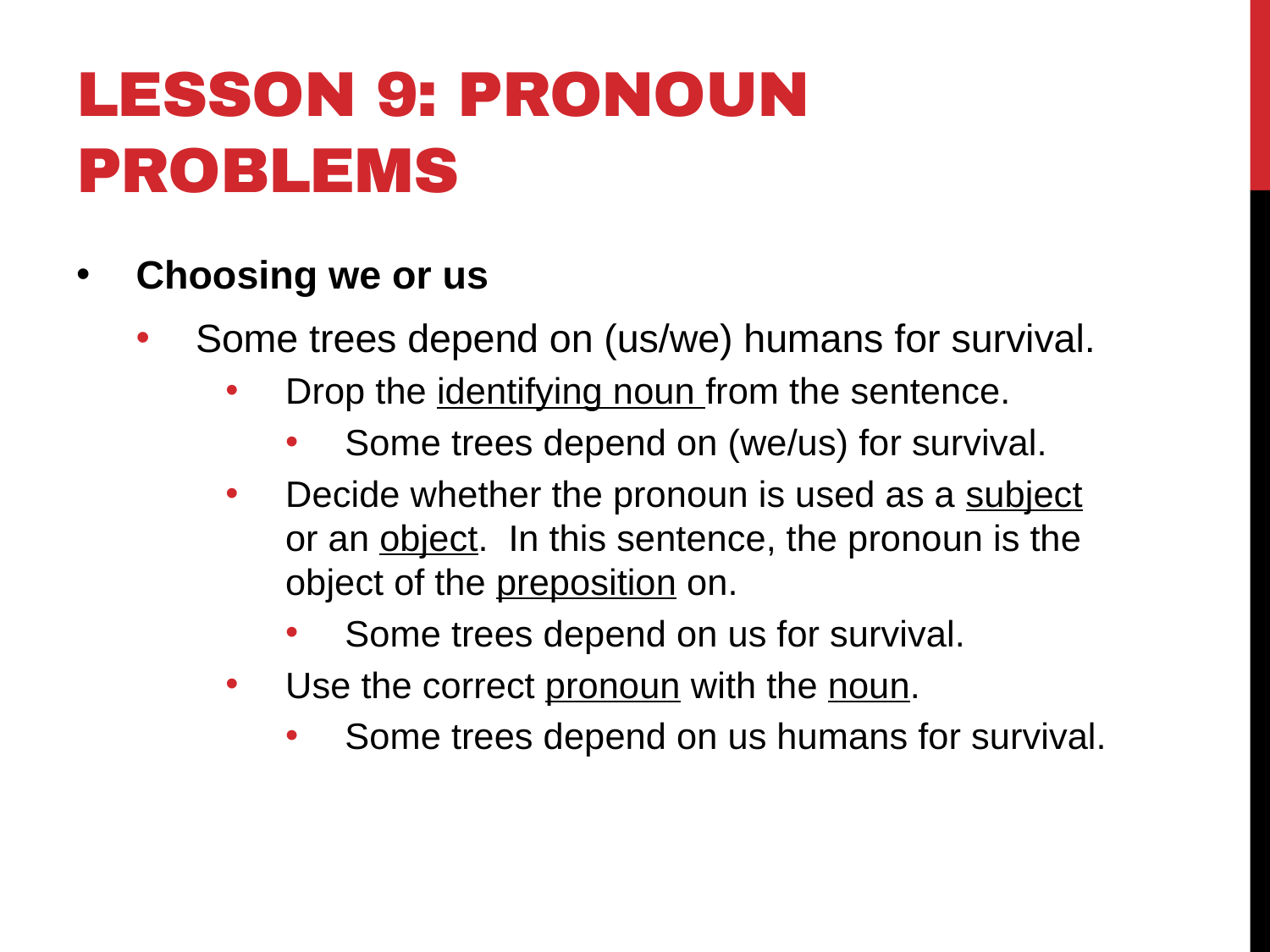

# Lesson 9: Pronoun Problems
Choosing we or us
Some trees depend on (us/we) humans for survival.
Drop the identifying noun from the sentence.
Some trees depend on (we/us) for survival.
Decide whether the pronoun is used as a subject or an object.  In this sentence, the pronoun is the object of the preposition on.
Some trees depend on us for survival.
Use the correct pronoun with the noun.
Some trees depend on us humans for survival.